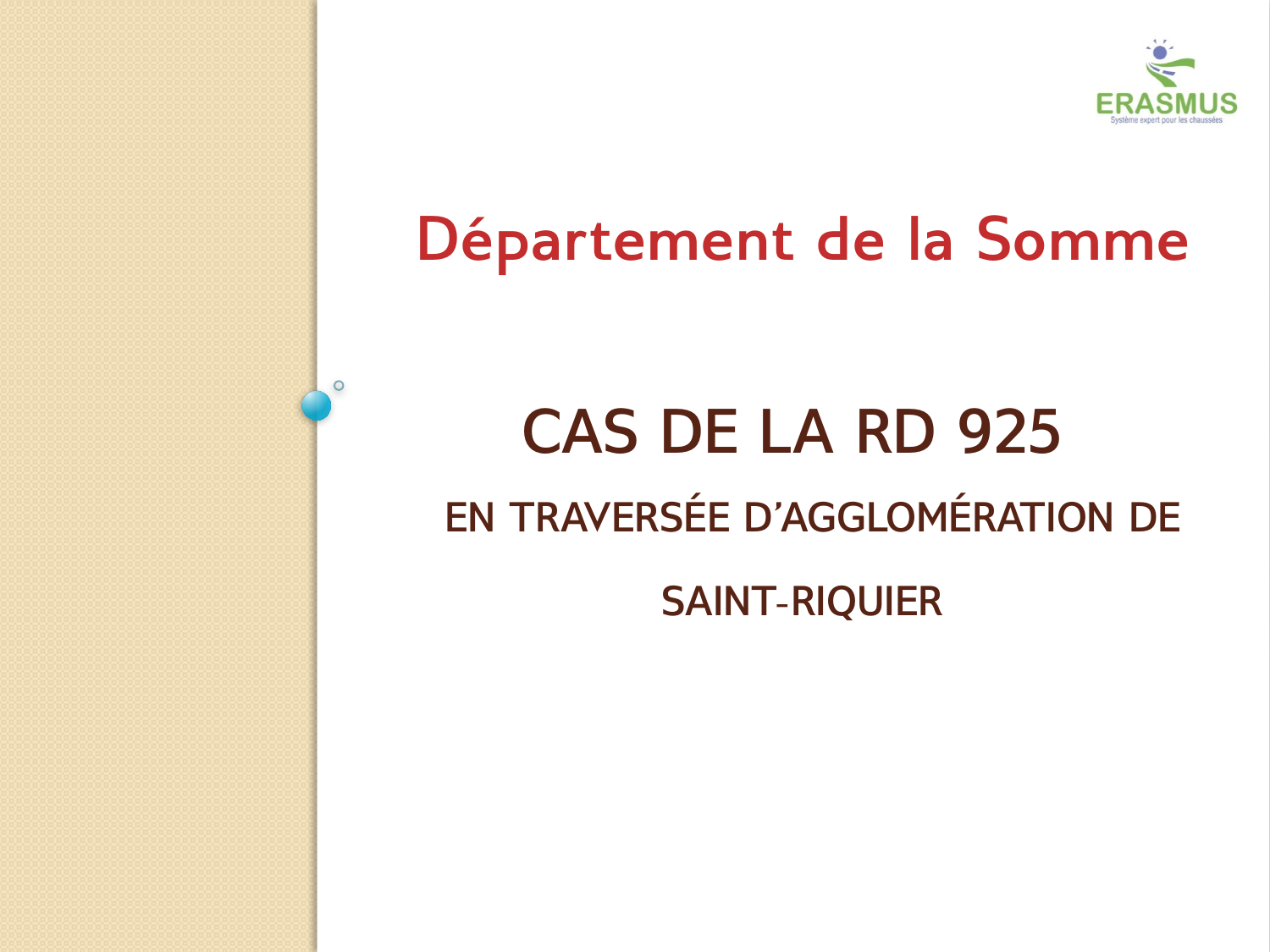

Département de la Somme
# Cas de la RD 925 en traversée d’agglomération de Saint-Riquier